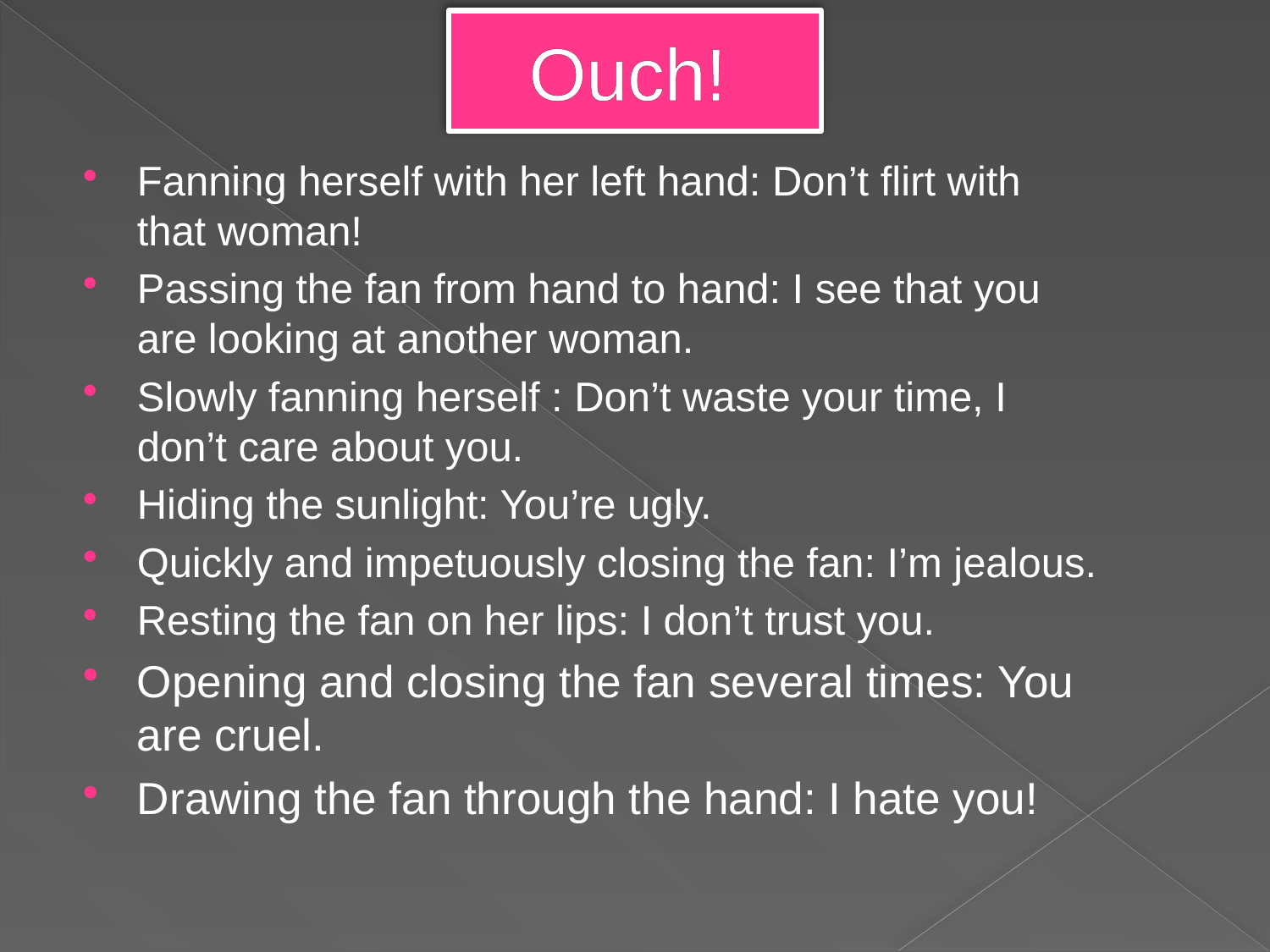

# Ouch!
Fanning herself with her left hand: Don’t flirt with that woman!
Passing the fan from hand to hand: I see that you are looking at another woman.
Slowly fanning herself : Don’t waste your time, I don’t care about you.
Hiding the sunlight: You’re ugly.
Quickly and impetuously closing the fan: I’m jealous.
Resting the fan on her lips: I don’t trust you.
Opening and closing the fan several times: You are cruel.
Drawing the fan through the hand: I hate you!